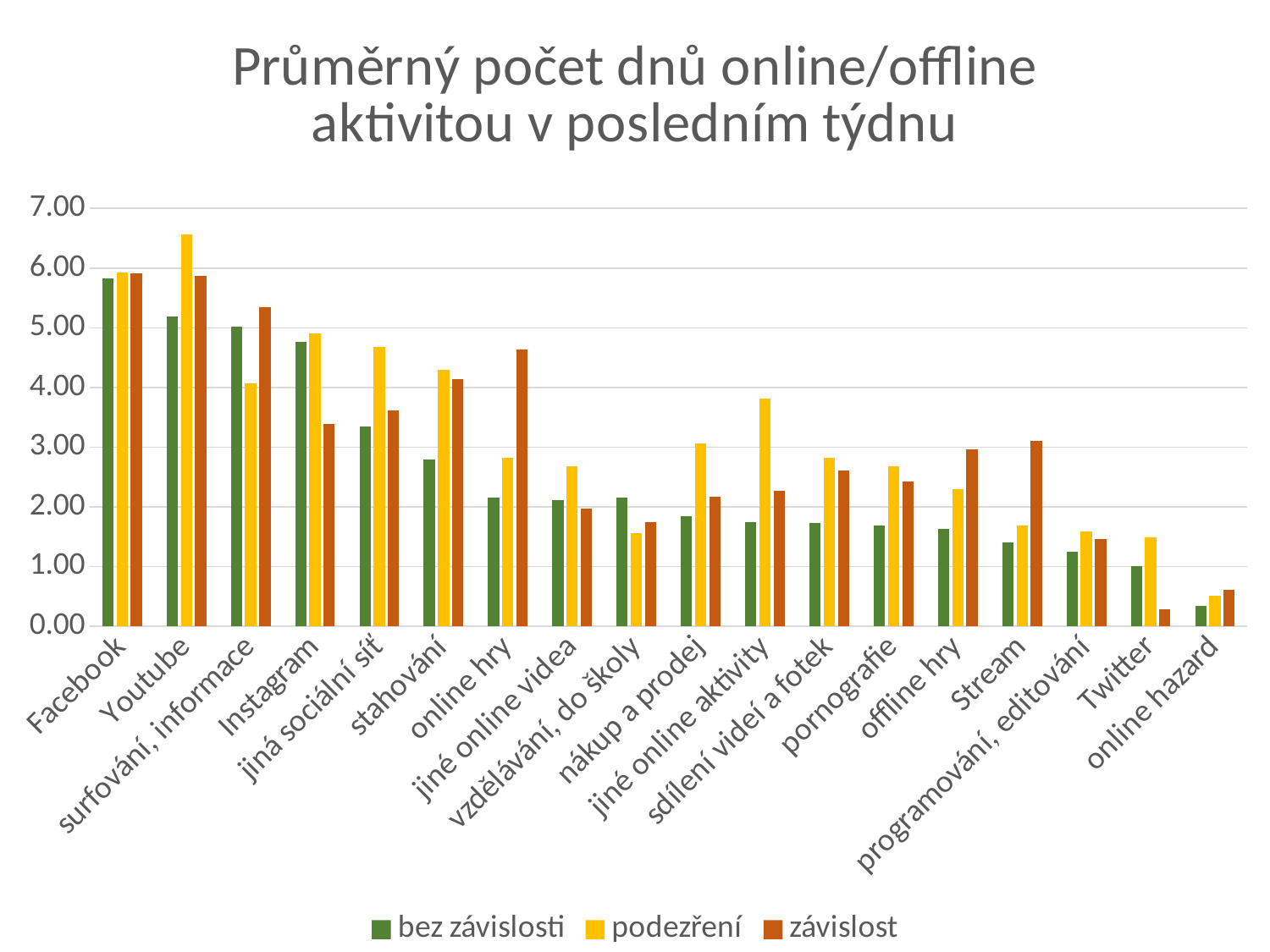

### Chart: Průměrný počet dnů online/offline aktivitou v posledním týdnu

| Category | bez závislosti | podezření | závislost |
|---|---|---|---|
| Facebook | 5.832233027985842 | 5.9311561481737956 | 5.905393243842656 |
| Youtube | 5.1887711761842334 | 6.5608985911200115 | 5.873522790243946 |
| surfování, informace | 5.01862328925095 | 4.070977492245796 | 5.350881102216656 |
| Instagram | 4.770406433099491 | 4.903440119711732 | 3.3881626019892033 |
| jiná sociální síť | 3.350406997378592 | 4.67504368068861 | 3.6089495100753513 |
| stahování | 2.7883463260504904 | 4.29597548834144 | 4.142876462258823 |
| online hry | 2.1541512903038873 | 2.826567357514797 | 4.637860984441119 |
| jiné online videa | 2.117986815791781 | 2.680317745979491 | 1.973608596852436 |
| vzdělávání, do školy | 2.157462000560114 | 1.5548270789063405 | 1.7437878305083565 |
| nákup a prodej | 1.840626692393887 | 3.0693549202970214 | 2.1666100457788002 |
| jiné online aktivity | 1.7472044589635596 | 3.811541141819113 | 2.2681368755716735 |
| sdílení videí a fotek | 1.7238395874451604 | 2.8248237873577895 | 2.612016054174151 |
| pornografie | 1.6901973628668923 | 2.6742885292102634 | 2.426916613432998 |
| offline hry | 1.6289402959637125 | 2.2950760562409007 | 2.957995340718356 |
| Stream | 1.4026859337680502 | 1.6840760498823055 | 3.1014915832352163 |
| programování, editování | 1.2457708193928367 | 1.593451859325228 | 1.4570655176394312 |
| Twitter | 1.0128227488127226 | 1.4886621047241104 | 0.28933114716254305 |
| online hazard | 0.3396465835164478 | 0.5137194924007613 | 0.6180541203340892 |